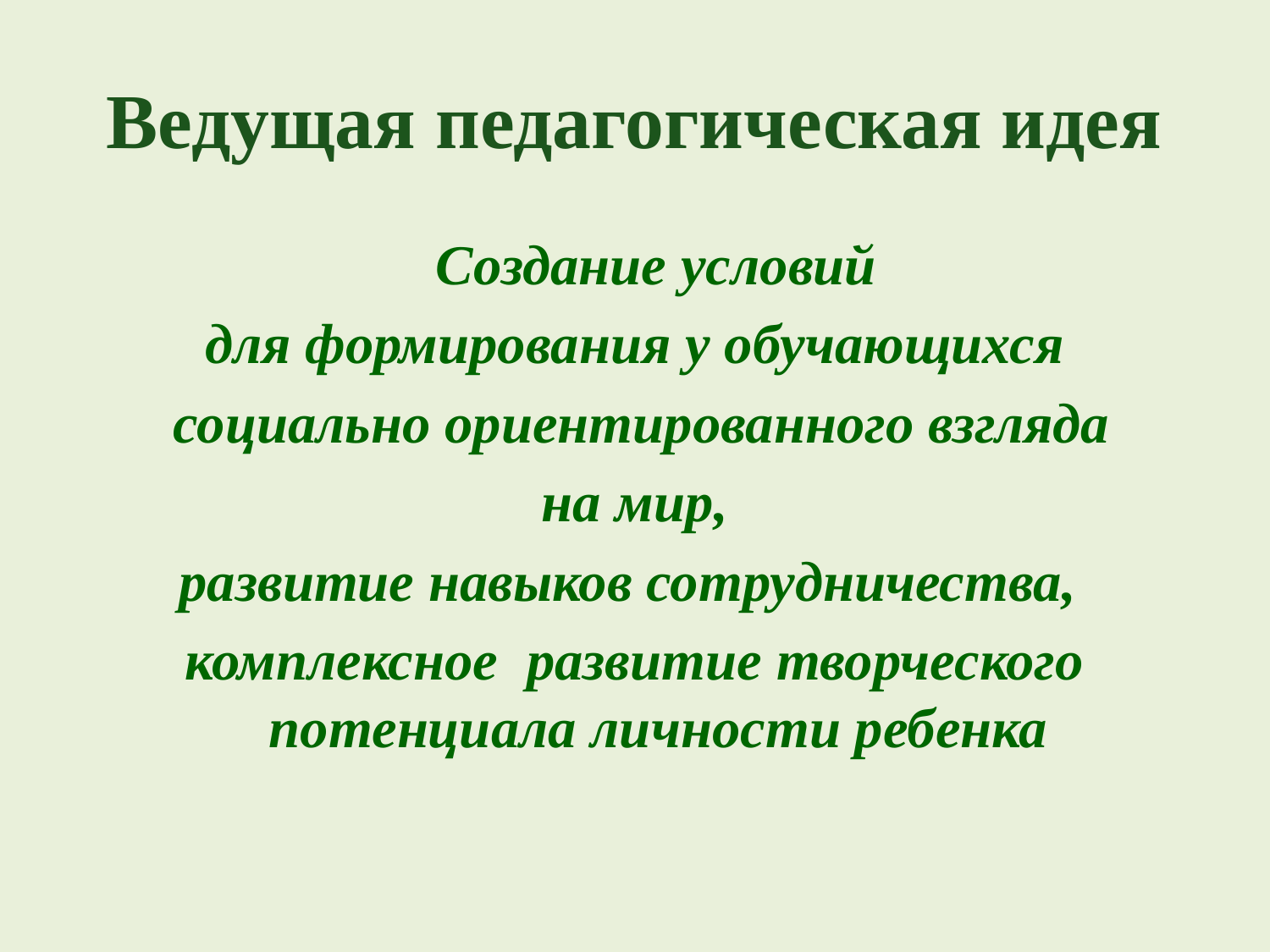

# Ведущая педагогическая идея
    Создание условий
для формирования у обучающихся
 социально ориентированного взгляда
 на мир,
развитие навыков сотрудничества,
комплексное  развитие творческого потенциала личности ребенка